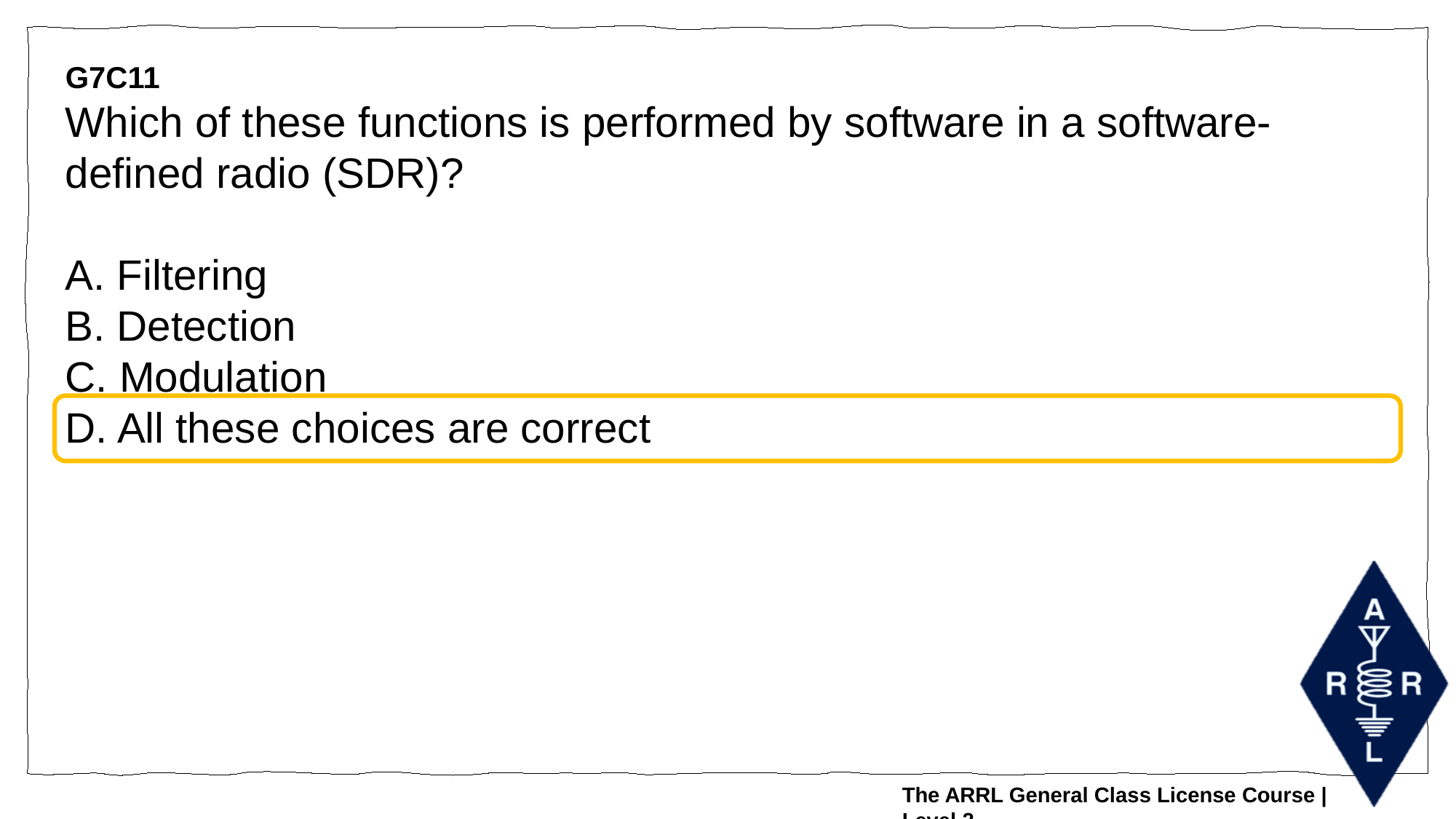

G7C11
Which of these functions is performed by software in a software-defined radio (SDR)?

A. Filtering
B. Detection
C. Modulation
D. All these choices are correct